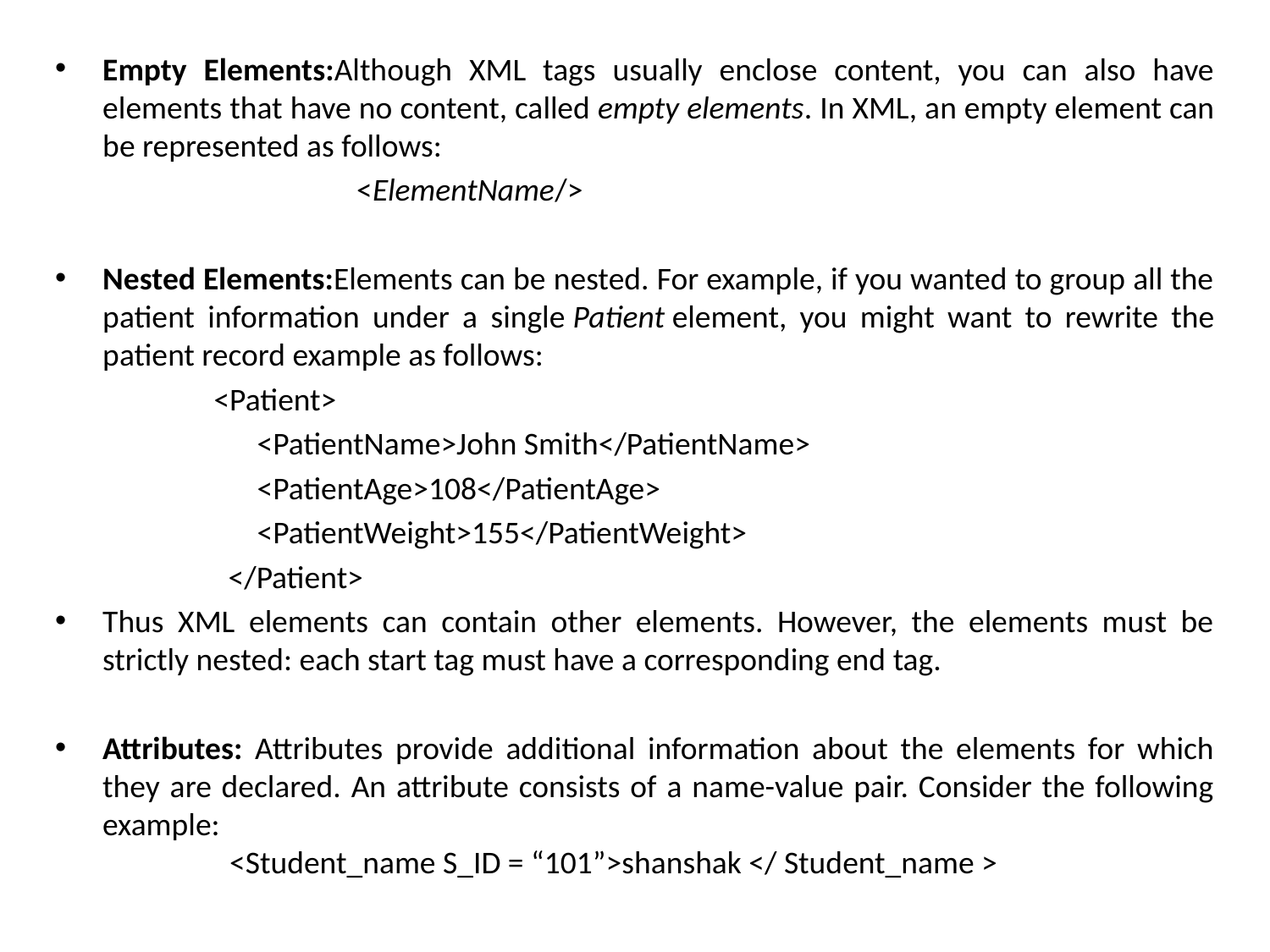

Empty Elements:Although XML tags usually enclose content, you can also have elements that have no content, called empty elements. In XML, an empty element can be represented as follows:
			<ElementName/>

Nested Elements:Elements can be nested. For example, if you wanted to group all the patient information under a single Patient element, you might want to rewrite the patient record example as follows:
	<Patient>
	      <PatientName>John Smith</PatientName>
	      <PatientAge>108</PatientAge>
	      <PatientWeight>155</PatientWeight>
	  </Patient>
Thus XML elements can contain other elements. However, the elements must be strictly nested: each start tag must have a corresponding end tag.

Attributes: Attributes provide additional information about the elements for which they are declared. An attribute consists of a name-value pair. Consider the following example:
	<Student_name S_ID = “101”>shanshak </ Student_name >